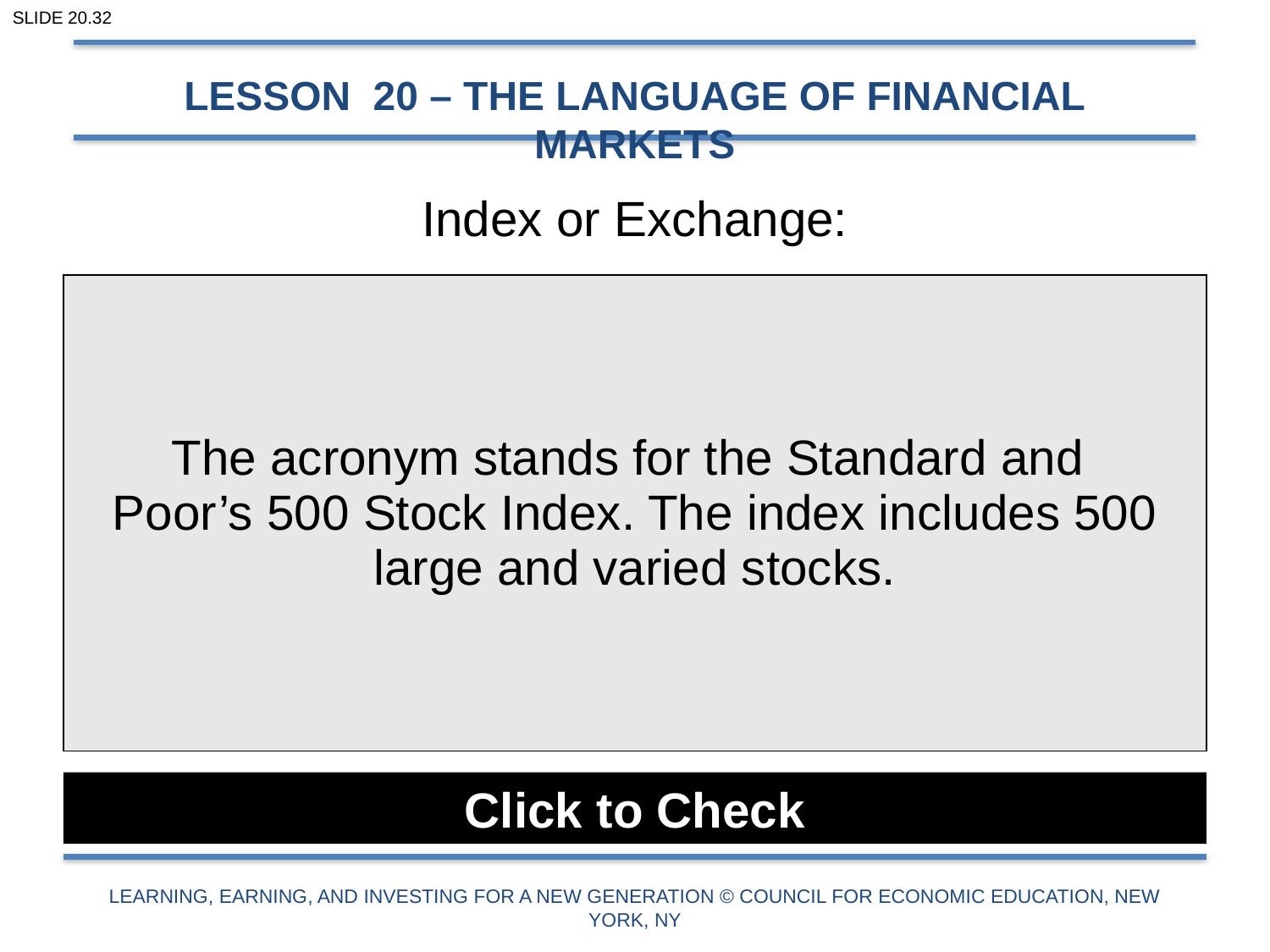

Slide 20.32
Lesson  20 – The Language of Financial Markets
# Index or Exchange:
| The acronym stands for the Standard and Poor’s 500 Stock Index. The index includes 500 large and varied stocks. |
| --- |
Click to Check